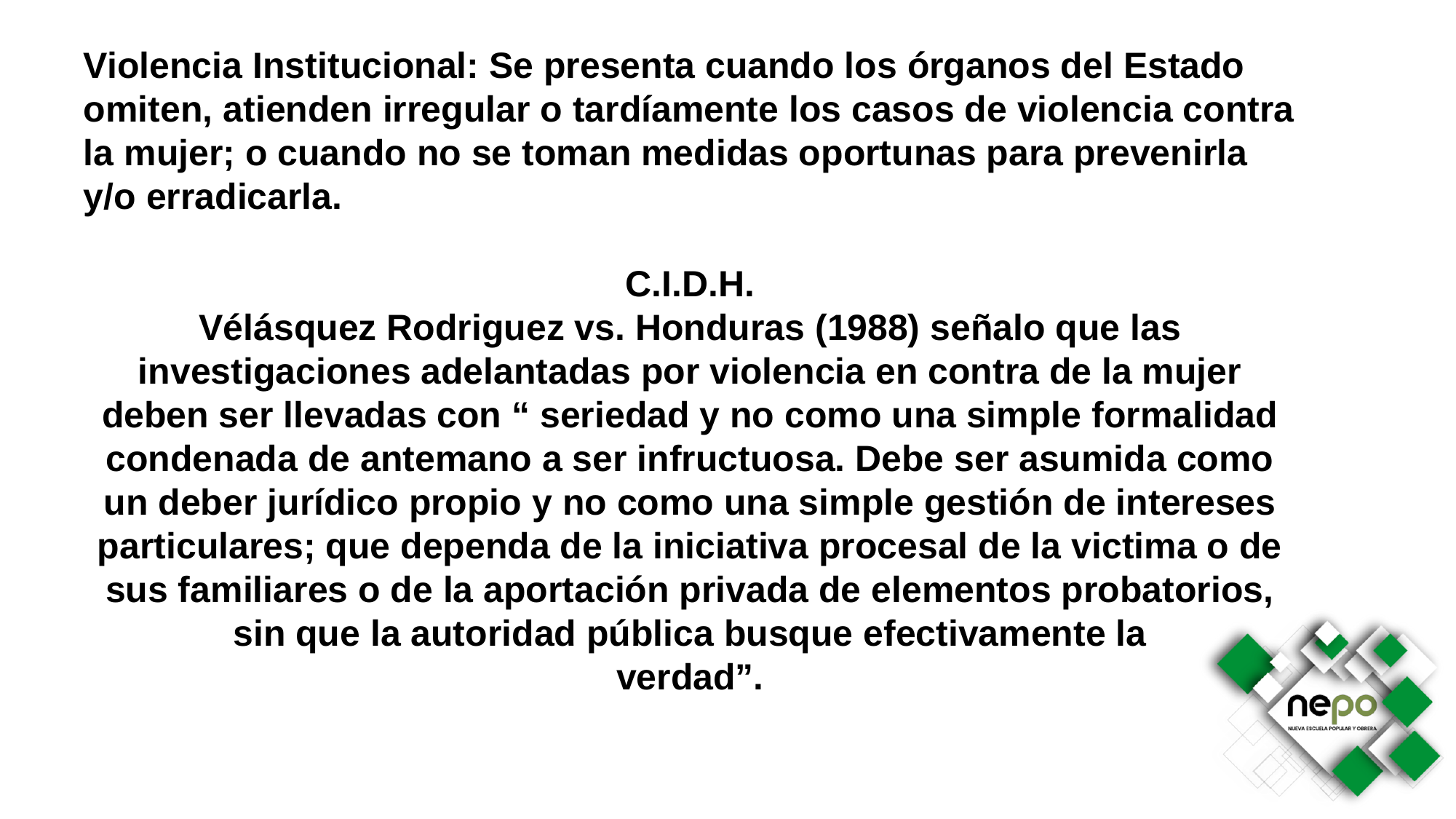

Violencia Institucional: Se presenta cuando los órganos del Estado omiten, atienden irregular o tardíamente los casos de violencia contra la mujer; o cuando no se toman medidas oportunas para prevenirla y/o erradicarla.

C.I.D.H.
Vélásquez Rodriguez vs. Honduras (1988) señalo que las investigaciones adelantadas por violencia en contra de la mujer deben ser llevadas con “ seriedad y no como una simple formalidad condenada de antemano a ser infructuosa. Debe ser asumida como un deber jurídico propio y no como una simple gestión de intereses particulares; que dependa de la iniciativa procesal de la victima o de sus familiares o de la aportación privada de elementos probatorios, sin que la autoridad pública busque efectivamente la
verdad”.